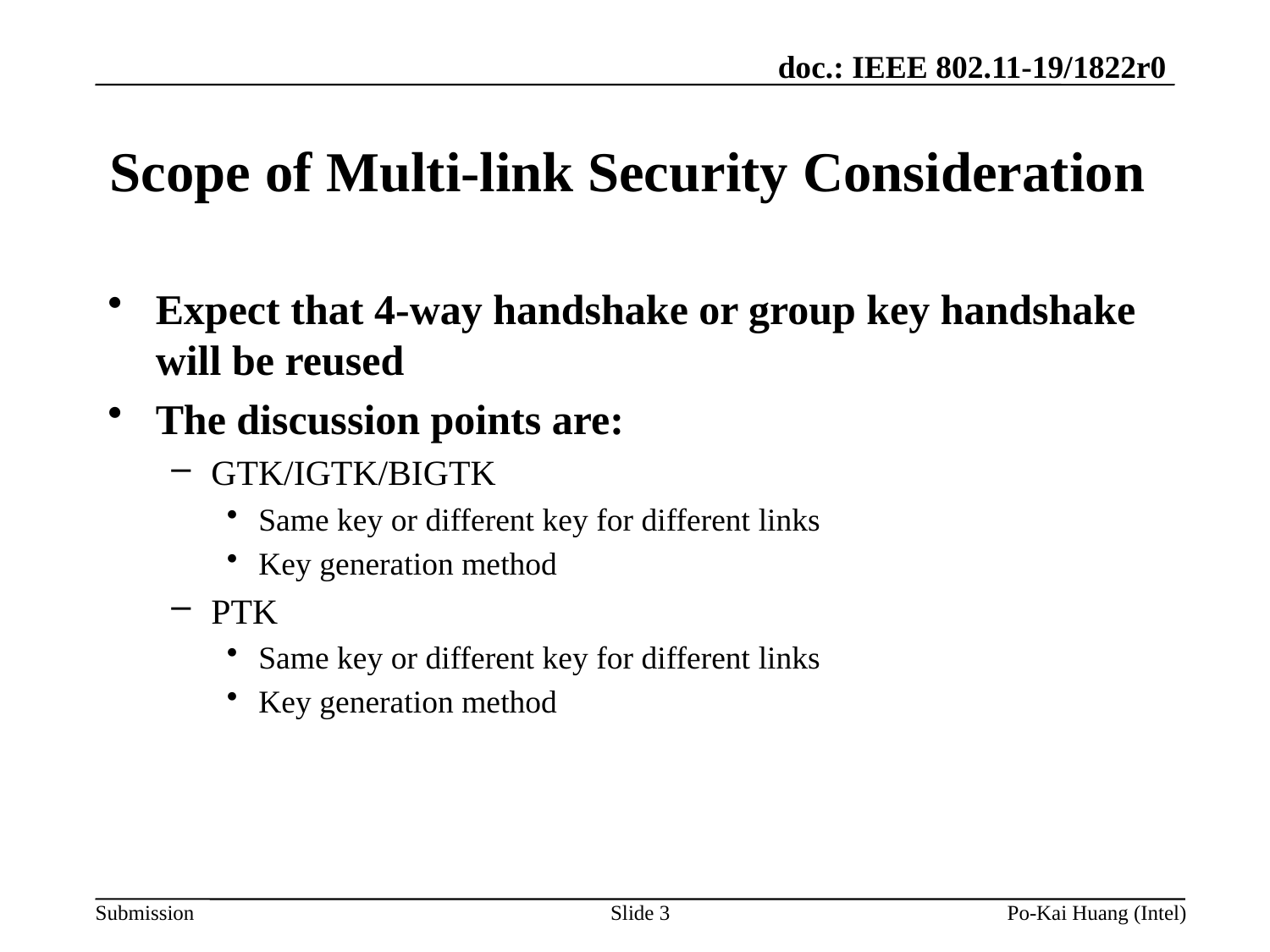

# Scope of Multi-link Security Consideration
Expect that 4-way handshake or group key handshake will be reused
The discussion points are:
GTK/IGTK/BIGTK
Same key or different key for different links
Key generation method
PTK
Same key or different key for different links
Key generation method

Slide 3
Po-Kai Huang (Intel)